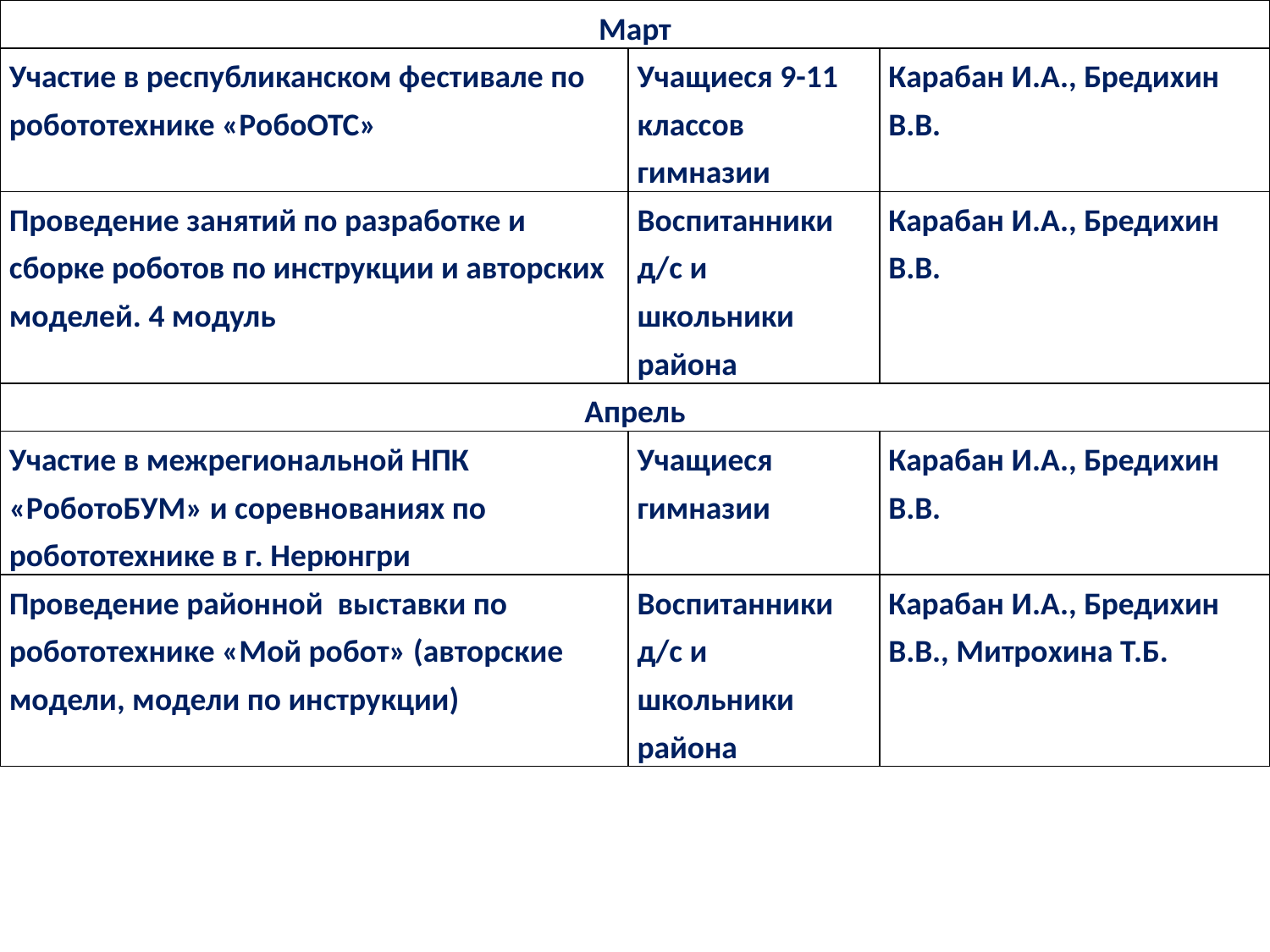

| Март |  |  |
| --- | --- | --- |
| Участие в республиканском фестивале по робототехнике «РобоОТС» | Учащиеся 9-11 классов гимназии | Карабан И.А., Бредихин В.В. |
| Проведение занятий по разработке и сборке роботов по инструкции и авторских моделей. 4 модуль | Воспитанники д/с и школьники района | Карабан И.А., Бредихин В.В. |
| Апрель |  |  |
| Участие в межрегиональной НПК «РоботоБУМ» и соревнованиях по робототехнике в г. Нерюнгри | Учащиеся гимназии | Карабан И.А., Бредихин В.В. |
| Проведение районной выставки по робототехнике «Мой робот» (авторские модели, модели по инструкции) | Воспитанники д/с и школьники района | Карабан И.А., Бредихин В.В., Митрохина Т.Б. |